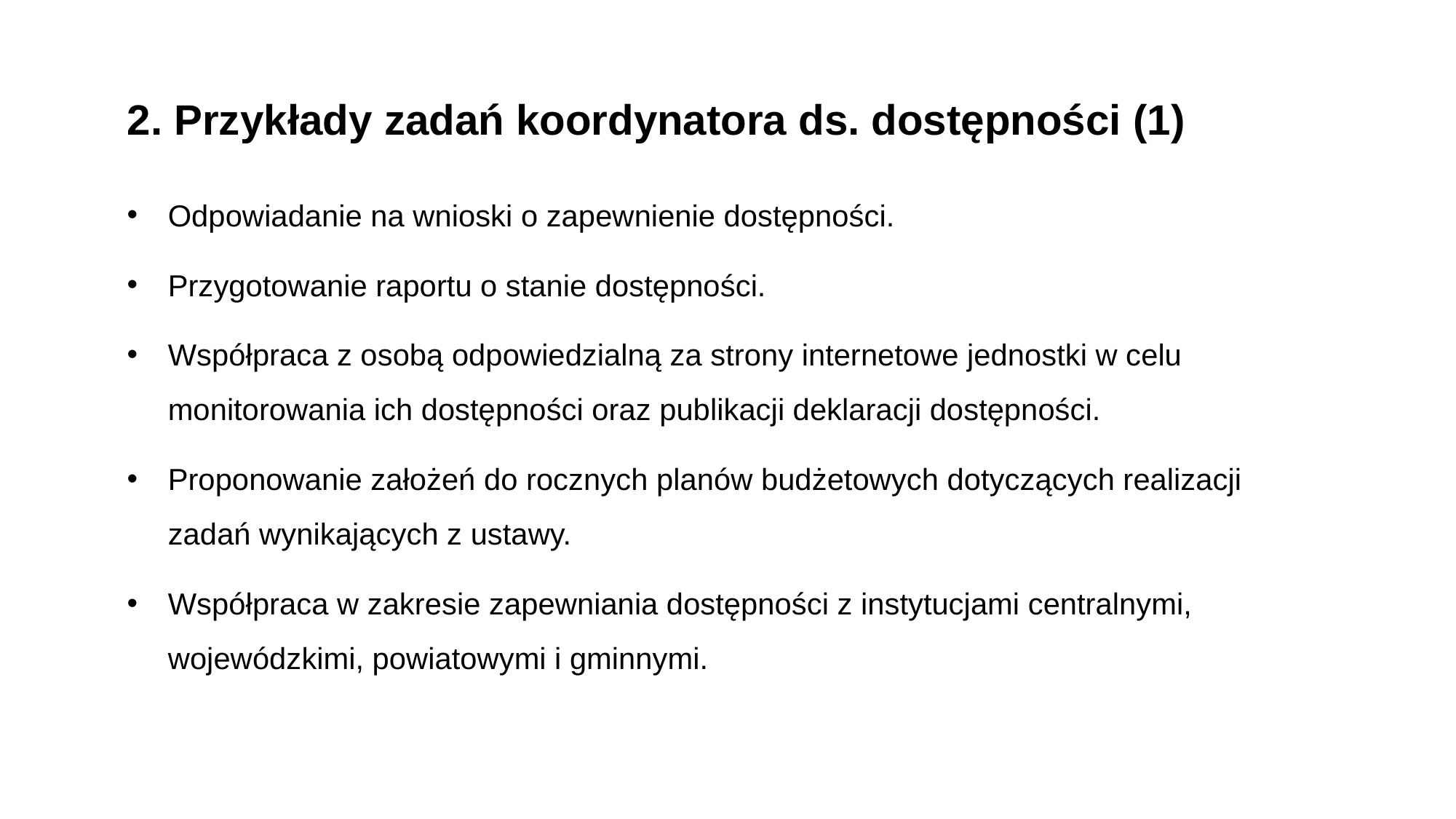

2. Przykłady zadań koordynatora ds. dostępności (1)
Odpowiadanie na wnioski o zapewnienie dostępności.
Przygotowanie raportu o stanie dostępności.
Współpraca z osobą odpowiedzialną za strony internetowe jednostki w celu monitorowania ich dostępności oraz publikacji deklaracji dostępności.
Proponowanie założeń do rocznych planów budżetowych dotyczących realizacji zadań wynikających z ustawy.
Współpraca w zakresie zapewniania dostępności z instytucjami centralnymi, wojewódzkimi, powiatowymi i gminnymi.